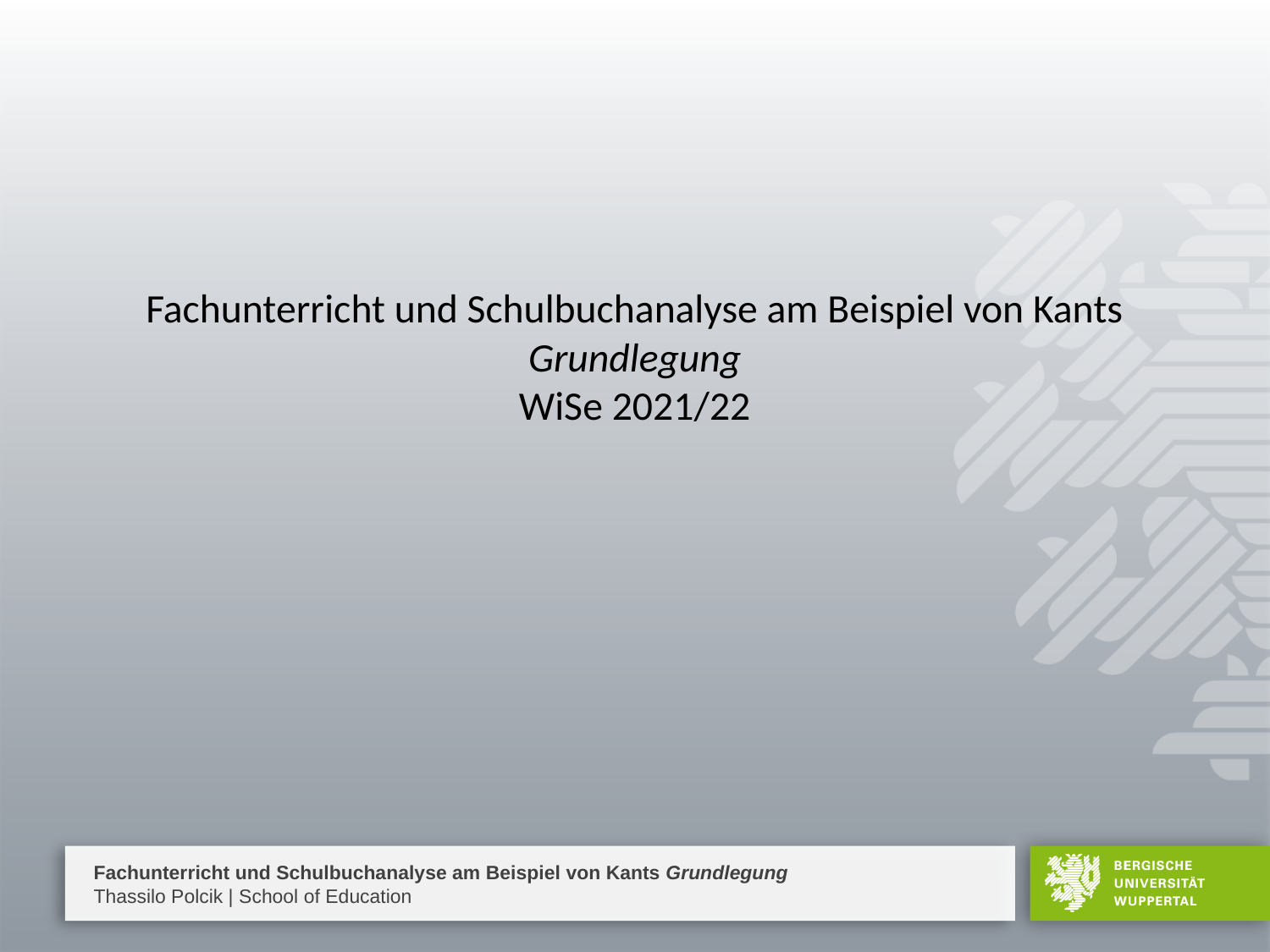

# Fachunterricht und Schulbuchanalyse am Beispiel von Kants Grundlegung WiSe 2021/22